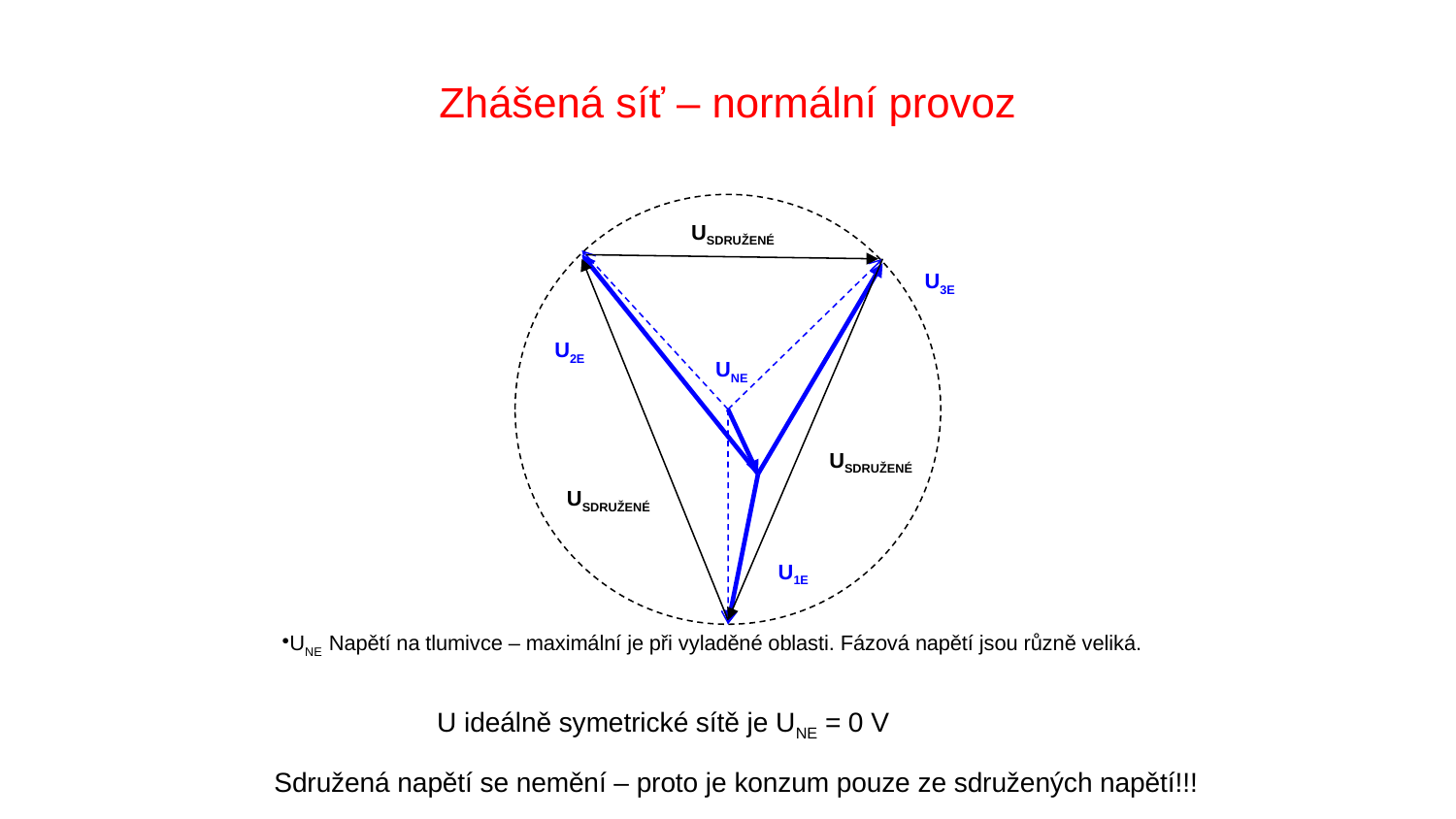

# Zhášená síť – normální provoz

USDRUŽENÉ

U3E

U2E
UNE

USDRUŽENÉ

USDRUŽENÉ
U1E
UNE  Napětí na tlumivce – maximální je při vyladěné oblasti. Fázová napětí jsou různě veliká.

U ideálně symetrické sítě je UNE = 0 V
Sdružená napětí se nemění – proto je konzum pouze ze sdružených napětí!!!